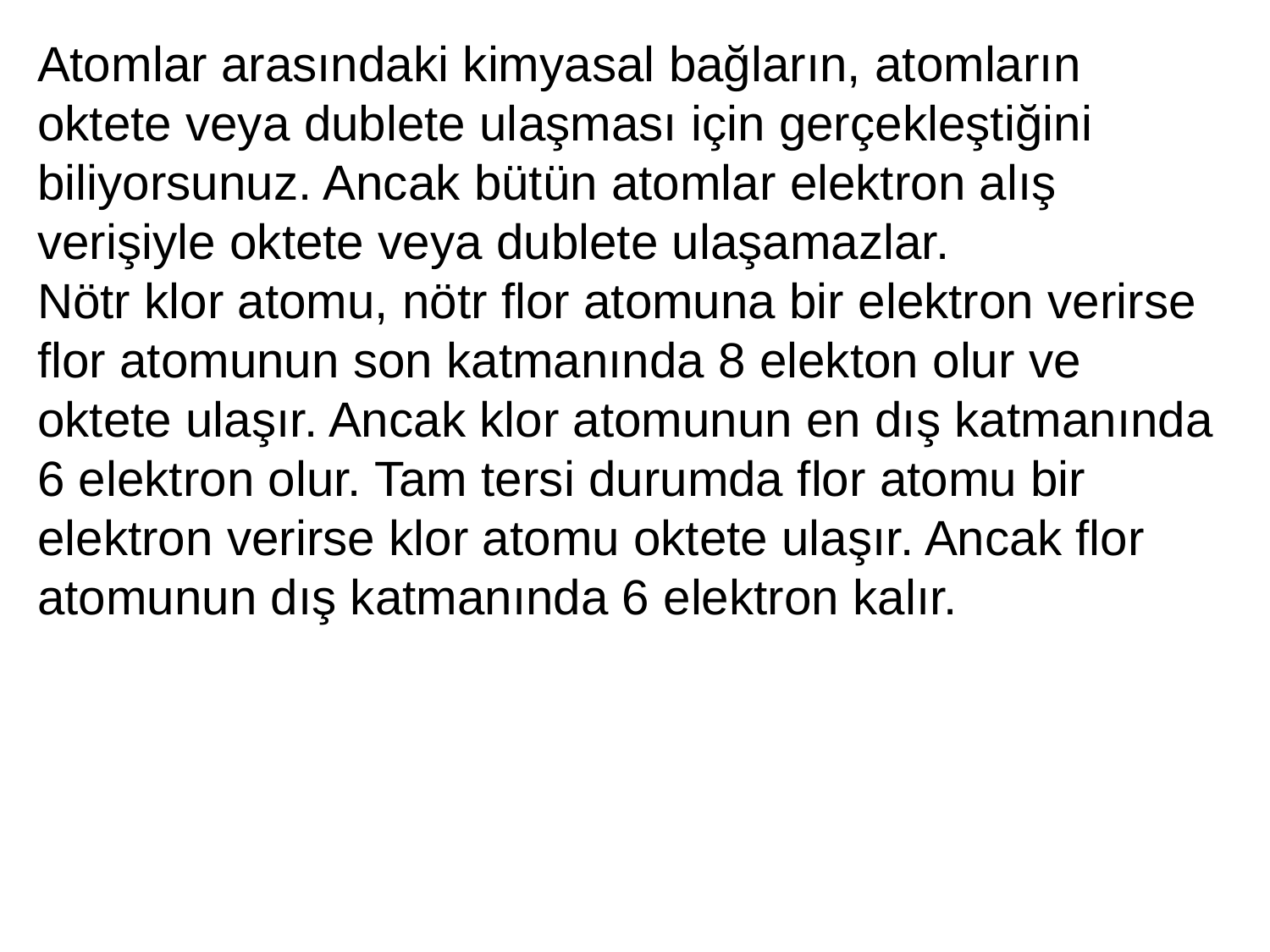

Atomlar arasındaki kimyasal bağların, atomların oktete veya dublete ulaşması için gerçekleştiğini biliyorsunuz. Ancak bütün atomlar elektron alış verişiyle oktete veya dublete ulaşamazlar.
Nötr klor atomu, nötr flor atomuna bir elektron verirse flor atomunun son katmanında 8 elekton olur ve oktete ulaşır. Ancak klor atomunun en dış katmanında 6 elektron olur. Tam tersi durumda flor atomu bir elektron verirse klor atomu oktete ulaşır. Ancak flor atomunun dış katmanında 6 elektron kalır.